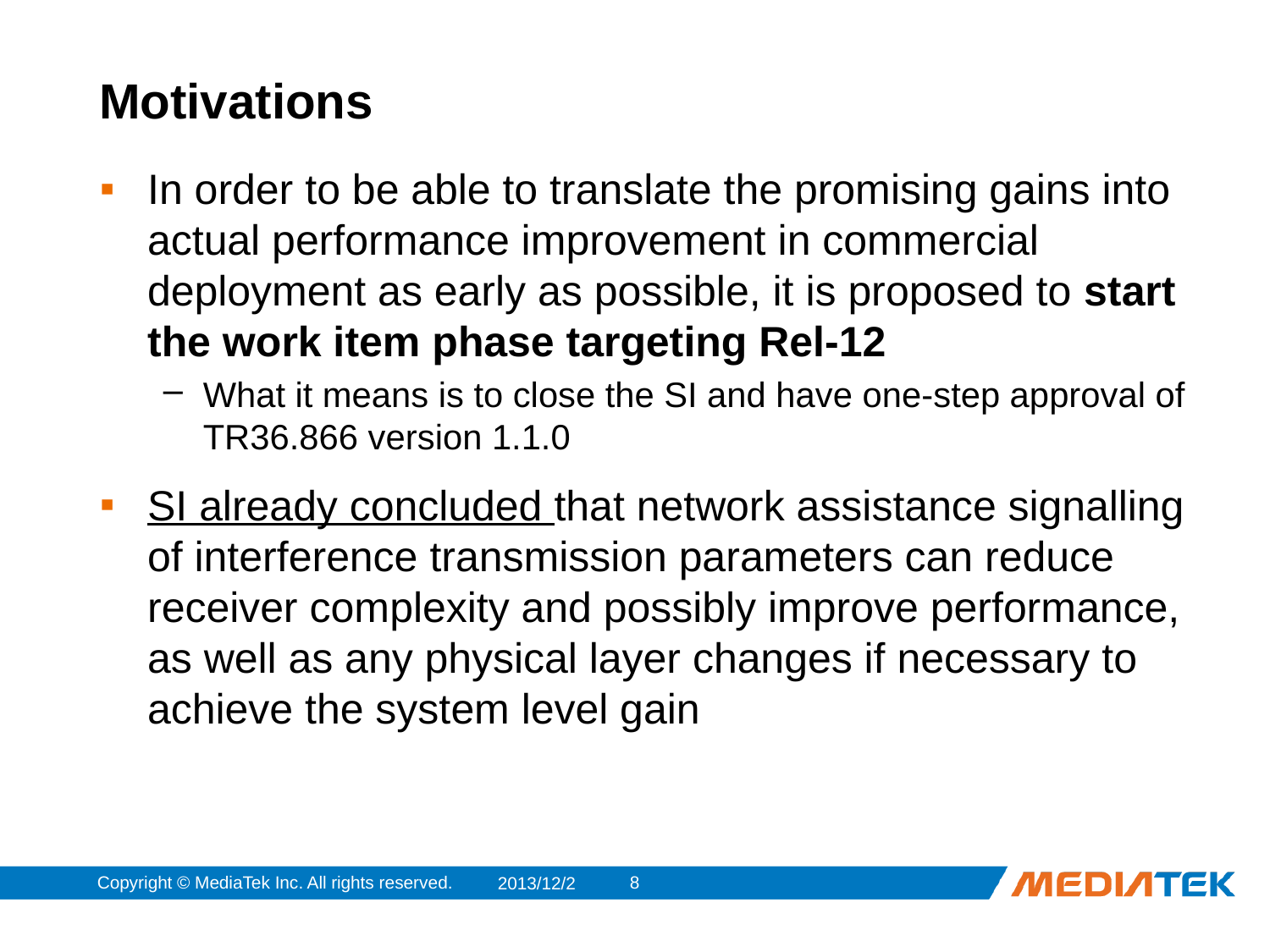

# Motivations
In order to be able to translate the promising gains into actual performance improvement in commercial deployment as early as possible, it is proposed to start the work item phase targeting Rel-12
What it means is to close the SI and have one-step approval of TR36.866 version 1.1.0
SI already concluded that network assistance signalling of interference transmission parameters can reduce receiver complexity and possibly improve performance, as well as any physical layer changes if necessary to achieve the system level gain

Copyright © MediaTek Inc. All rights reserved.
8
2013/12/2